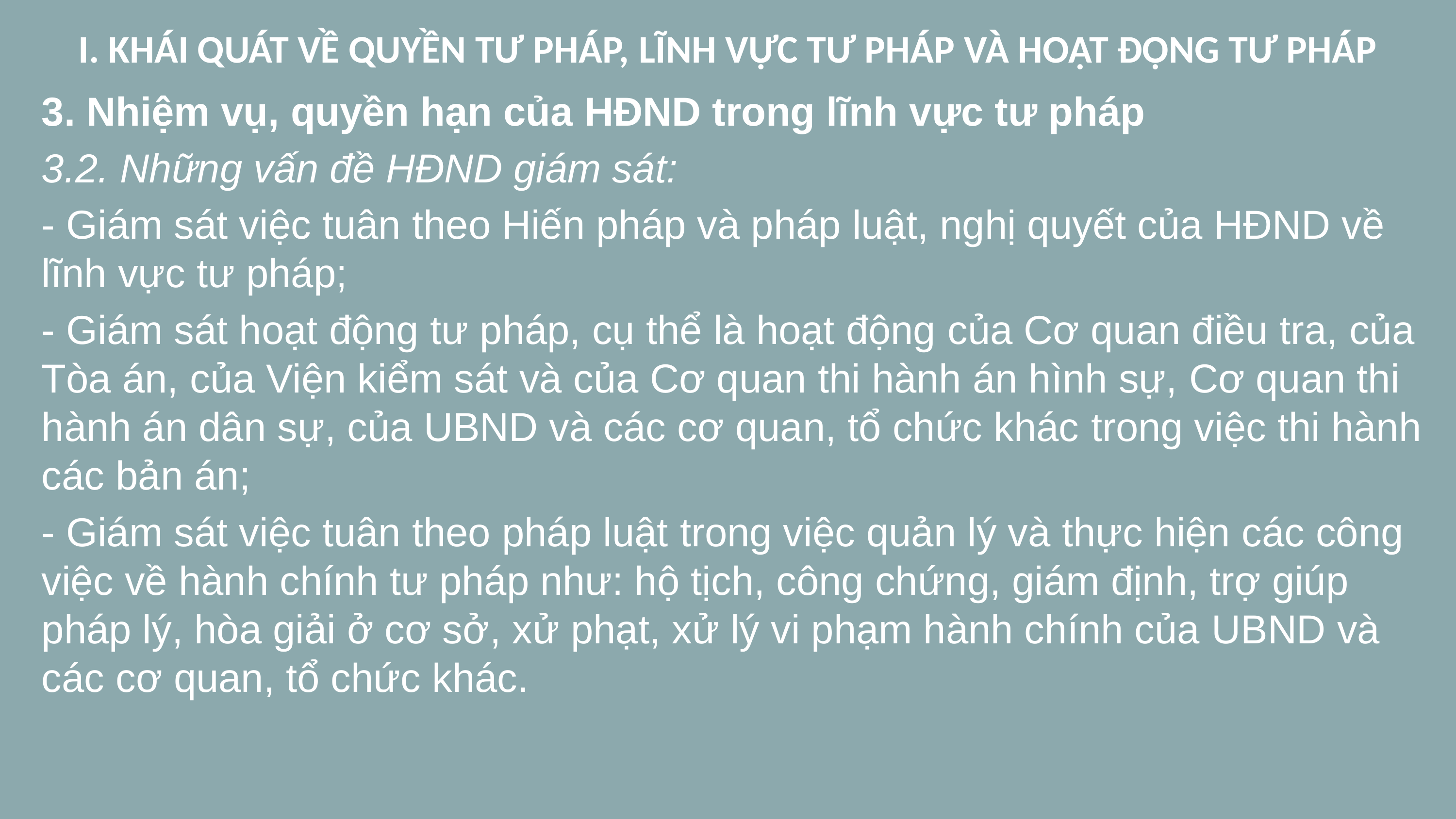

# I. KHÁI QUÁT VỀ QUYỀN TƯ PHÁP, LĨNH VỰC TƯ PHÁP VÀ HOẠT ĐỘNG TƯ PHÁP
3. Nhiệm vụ, quyền hạn của HĐND trong lĩnh vực tư pháp
3.2. Những vấn đề HĐND giám sát:
- Giám sát việc tuân theo Hiến pháp và pháp luật, nghị quyết của HĐND về lĩnh vực tư pháp;
- Giám sát hoạt động tư pháp, cụ thể là hoạt động của Cơ quan điều tra, của Tòa án, của Viện kiểm sát và của Cơ quan thi hành án hình sự, Cơ quan thi hành án dân sự, của UBND và các cơ quan, tổ chức khác trong việc thi hành các bản án;
- Giám sát việc tuân theo pháp luật trong việc quản lý và thực hiện các công việc về hành chính tư pháp như: hộ tịch, công chứng, giám định, trợ giúp pháp lý, hòa giải ở cơ sở, xử phạt, xử lý vi phạm hành chính của UBND và các cơ quan, tổ chức khác.